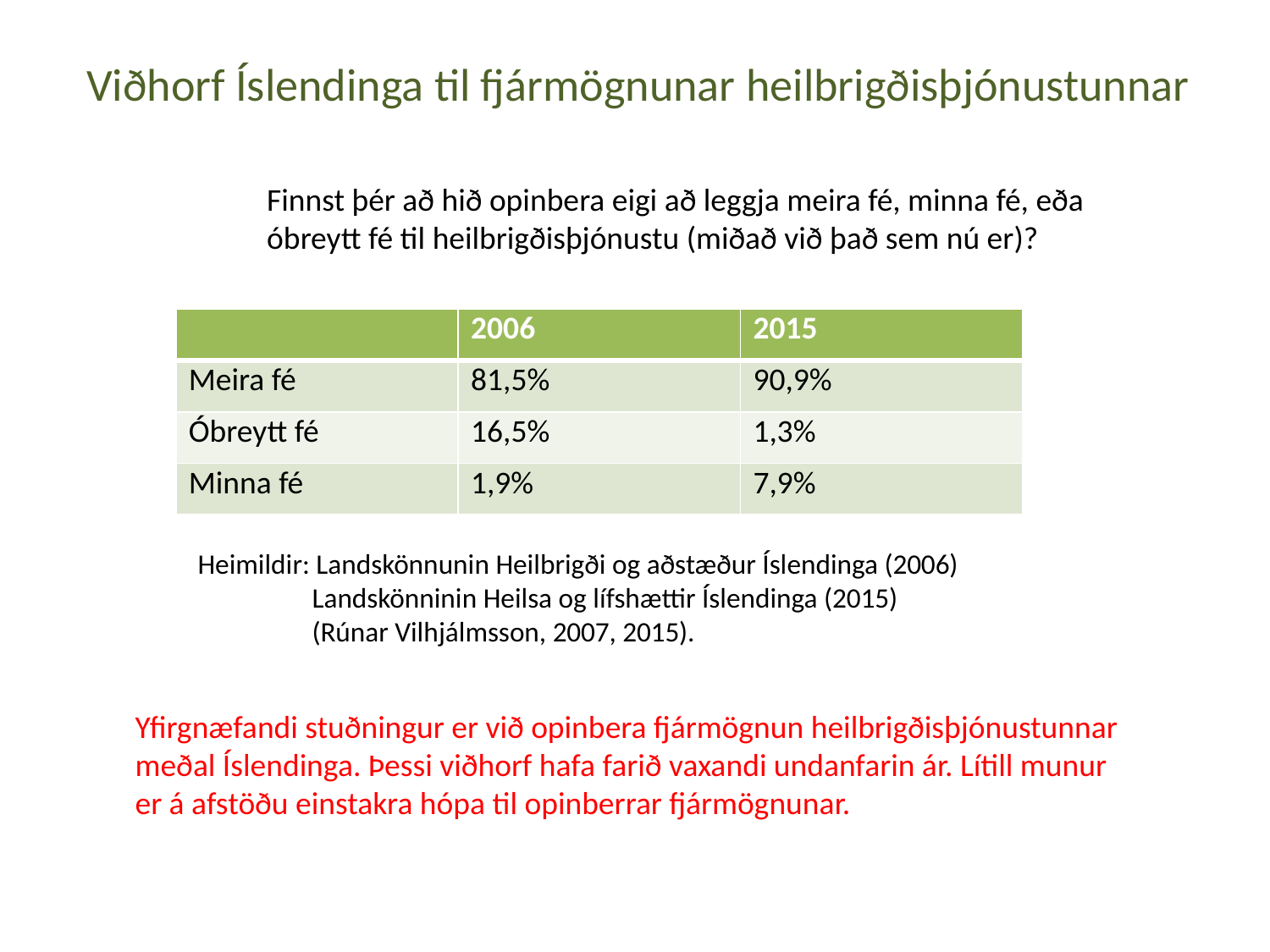

# Viðhorf Íslendinga til fjármögnunar heilbrigðisþjónustunnar
Finnst þér að hið opinbera eigi að leggja meira fé, minna fé, eða
óbreytt fé til heilbrigðisþjónustu (miðað við það sem nú er)?
|  | 2006 | 2015 |
| --- | --- | --- |
| Meira fé | 81,5% | 90,9% |
| Óbreytt fé | 16,5% | 1,3% |
| Minna fé | 1,9% | 7,9% |
Heimildir: Landskönnunin Heilbrigði og aðstæður Íslendinga (2006)
                  Landskönninin Heilsa og lífshættir Íslendinga (2015)
                  (Rúnar Vilhjálmsson, 2007, 2015).
Yfirgnæfandi stuðningur er við opinbera fjármögnun heilbrigðisþjónustunnar meðal Íslendinga. Þessi viðhorf hafa farið vaxandi undanfarin ár. Lítill munur
er á afstöðu einstakra hópa til opinberrar fjármögnunar.